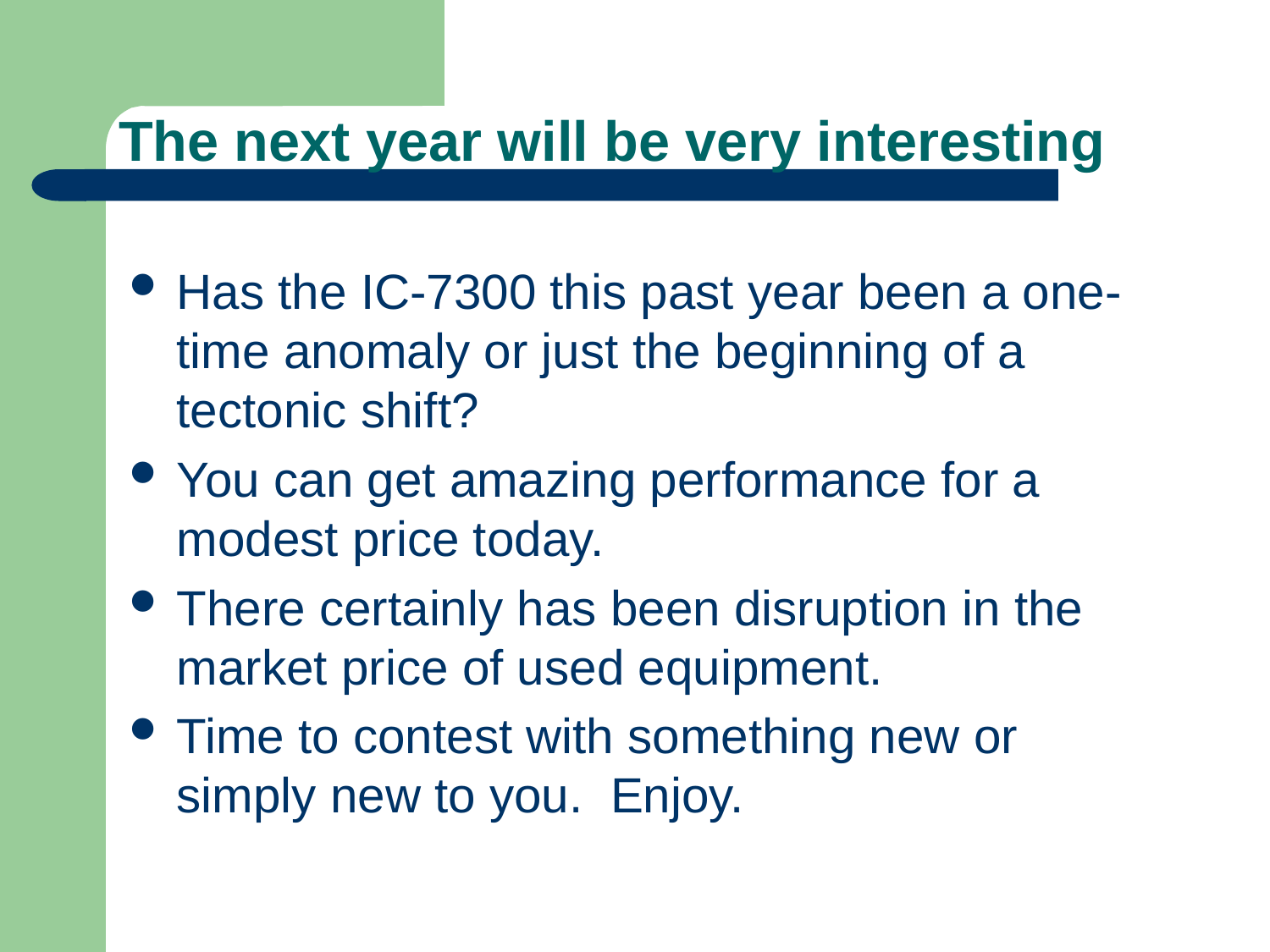

# The next year will be very interesting
Has the IC-7300 this past year been a one-time anomaly or just the beginning of a tectonic shift?
You can get amazing performance for a modest price today.
There certainly has been disruption in the market price of used equipment.
Time to contest with something new or simply new to you.  Enjoy.